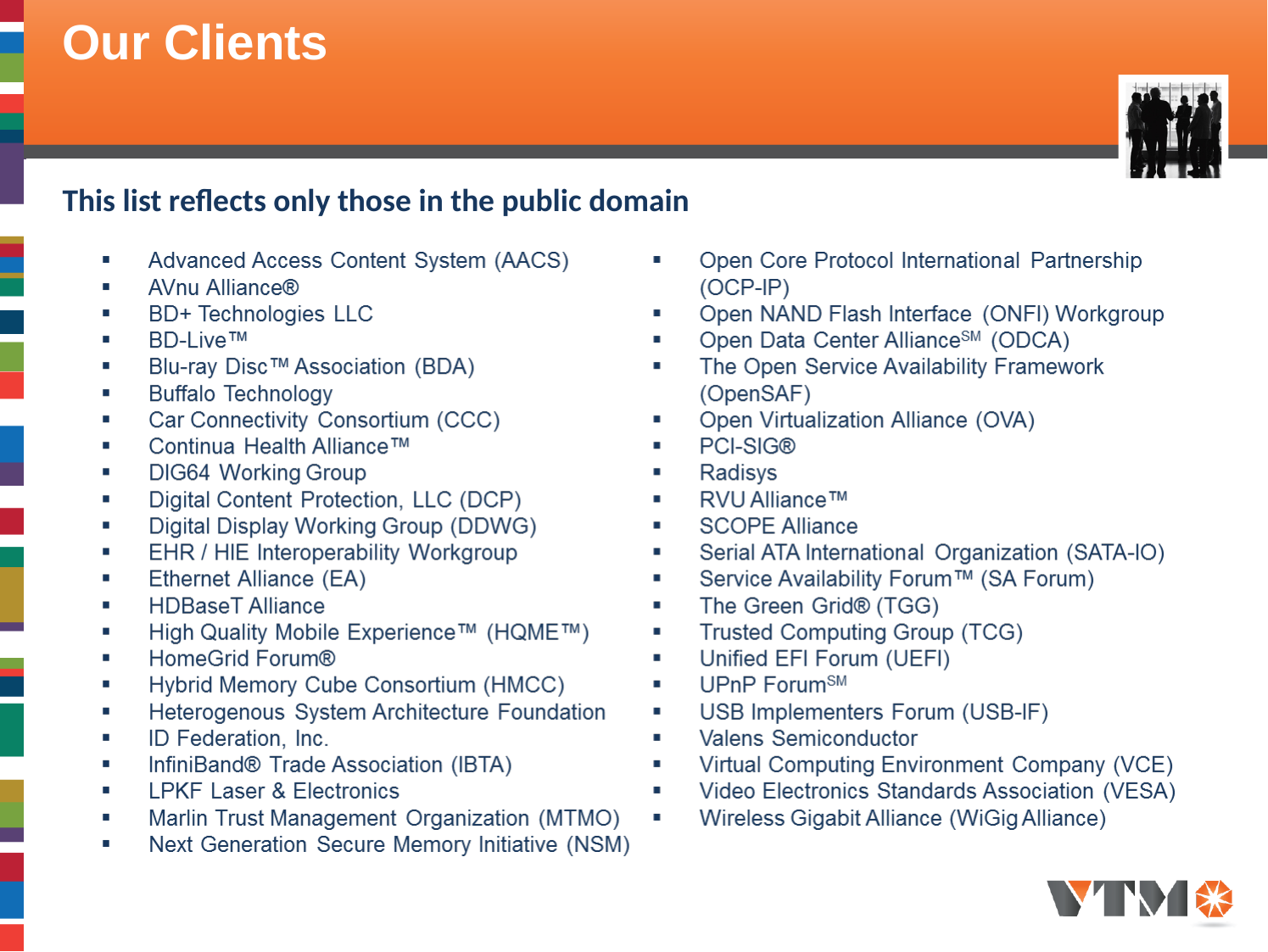

# Our Clients
This list reflects only those in the public domain